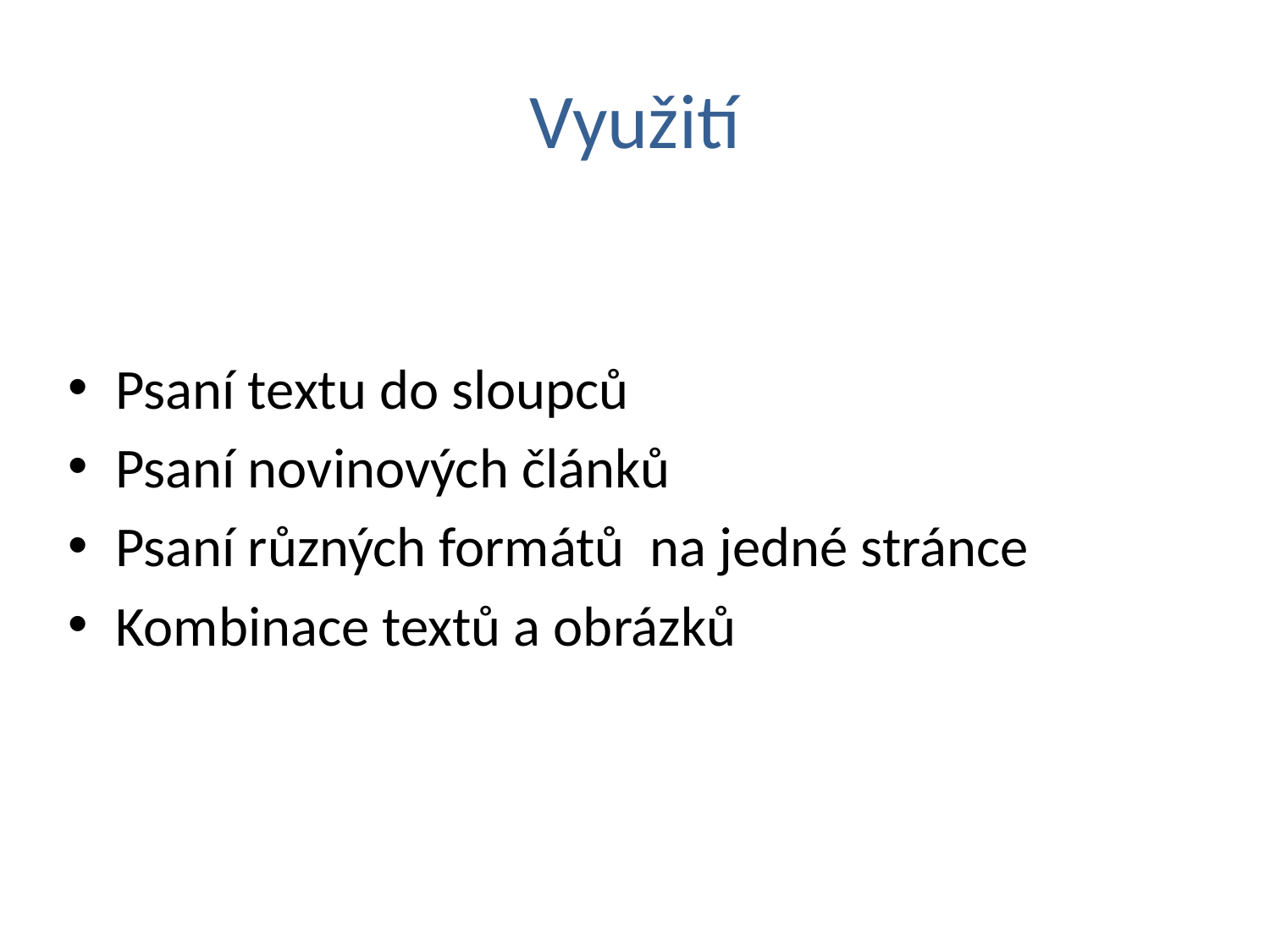

# Využití
Psaní textu do sloupců
Psaní novinových článků
Psaní různých formátů  na jedné stránce
Kombinace textů a obrázků